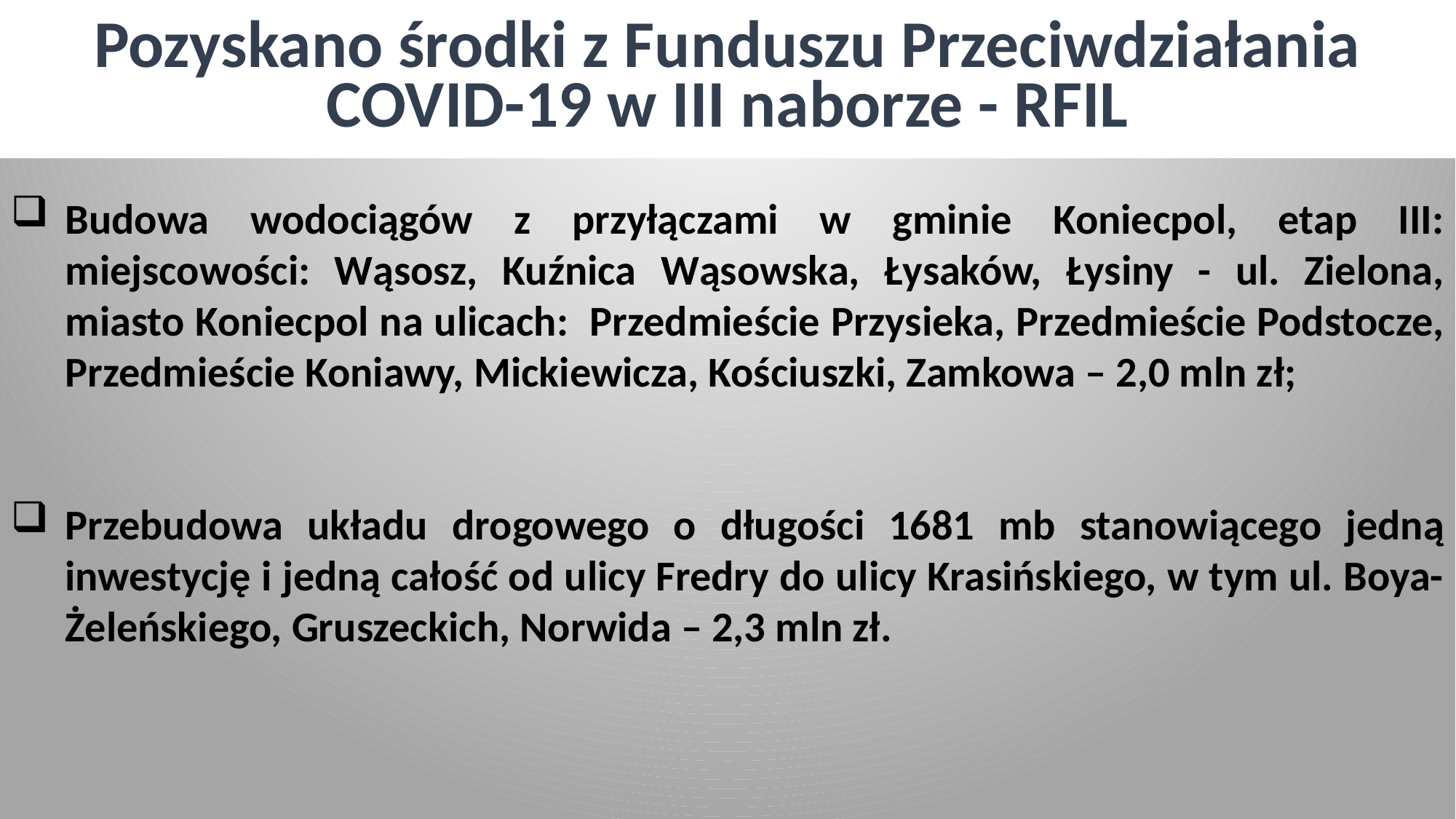

Pozyskano środki z Funduszu Przeciwdziałania COVID-19 w III naborze - RFIL

Budowa wodociągów z przyłączami w gminie Koniecpol, etap III: miejscowości: Wąsosz, Kuźnica Wąsowska, Łysaków, Łysiny - ul. Zielona, miasto Koniecpol na ulicach:  Przedmieście Przysieka, Przedmieście Podstocze, Przedmieście Koniawy, Mickiewicza, Kościuszki, Zamkowa – 2,0 mln zł;

Przebudowa układu drogowego o długości 1681 mb stanowiącego jedną inwestycję i jedną całość od ulicy Fredry do ulicy Krasińskiego, w tym ul. Boya-Żeleńskiego, Gruszeckich, Norwida – 2,3 mln zł.